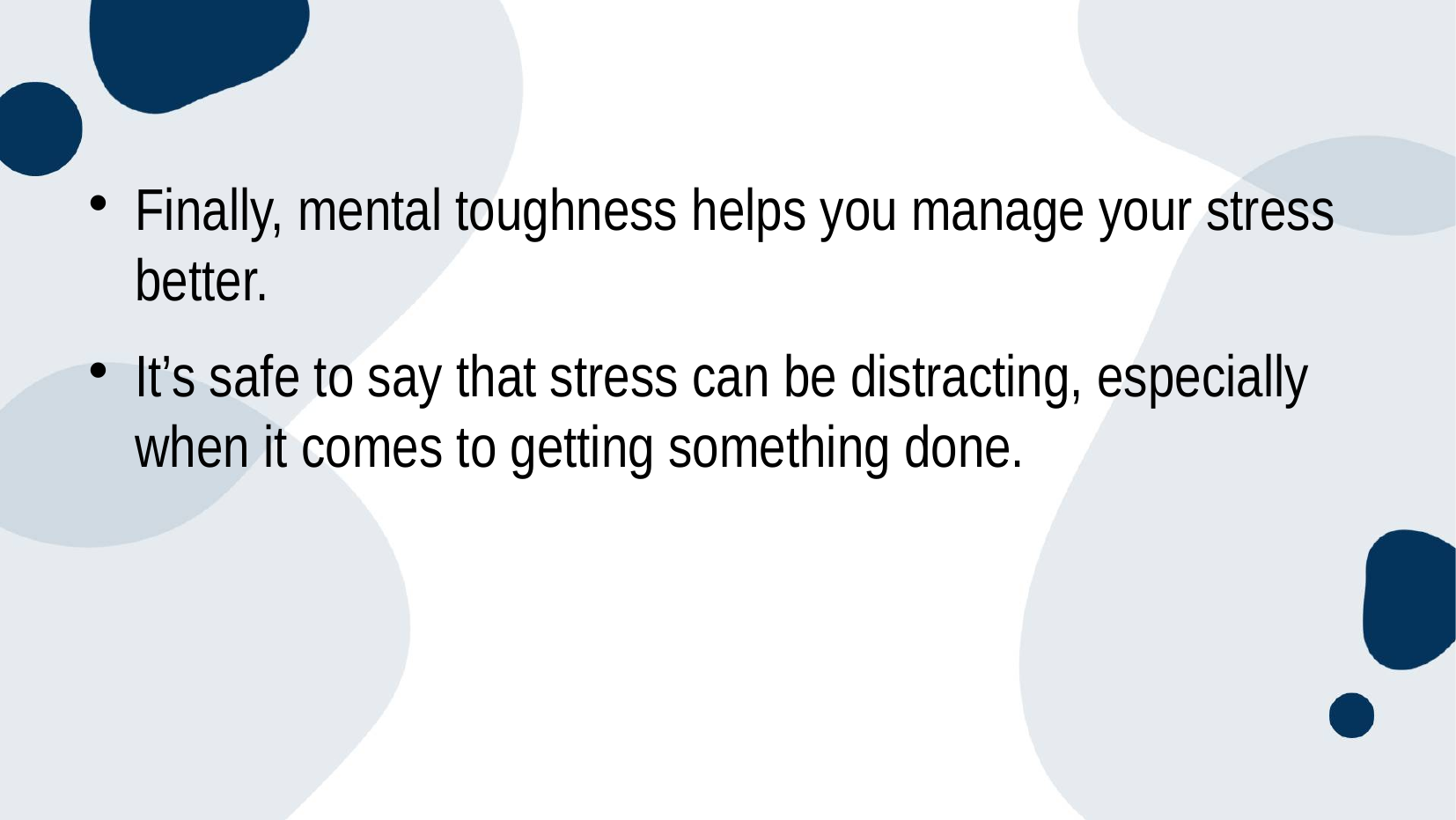

#
Finally, mental toughness helps you manage your stress better.
It’s safe to say that stress can be distracting, especially when it comes to getting something done.